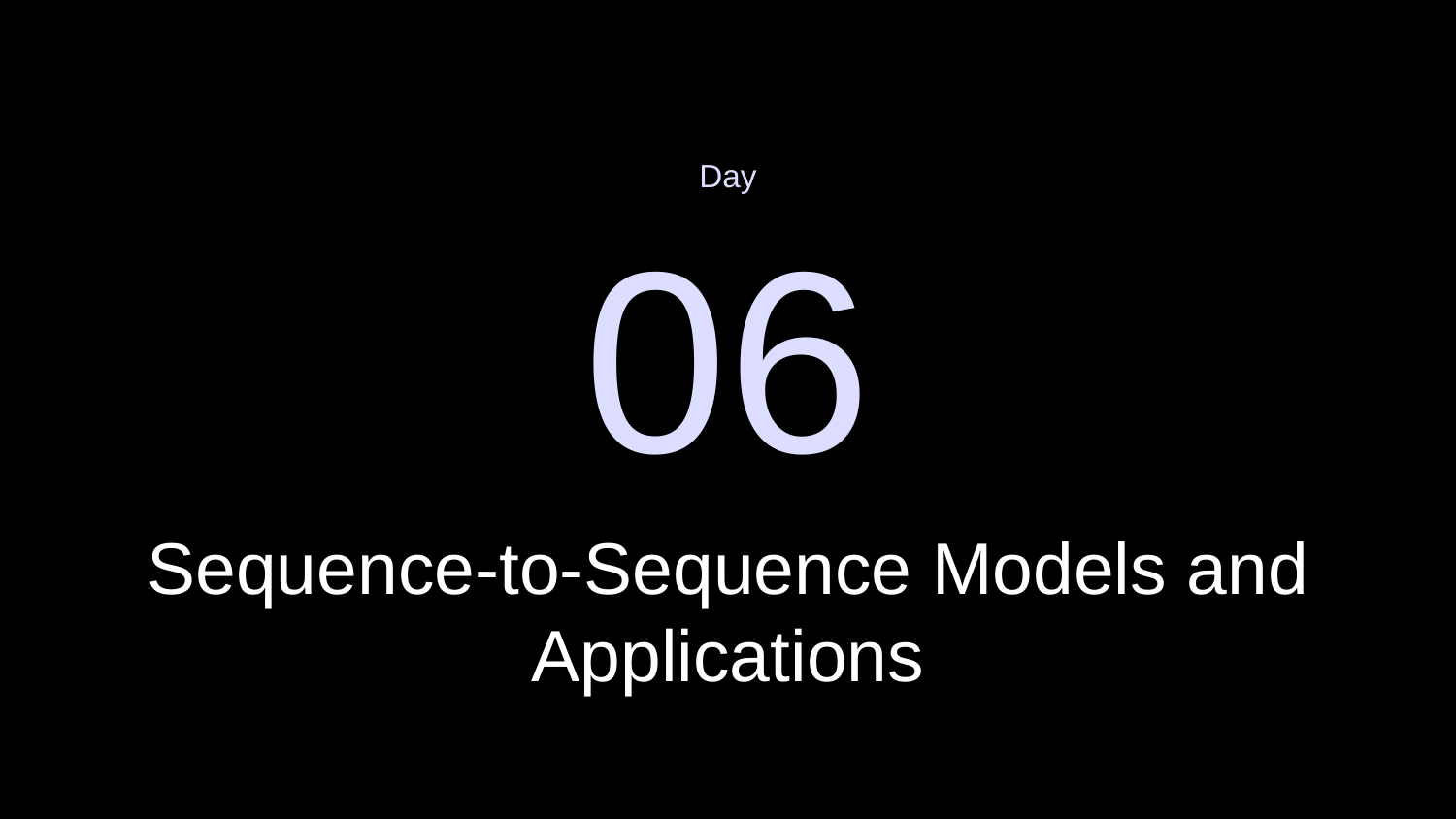

Day
06
# Sequence-to-Sequence Models and Applications